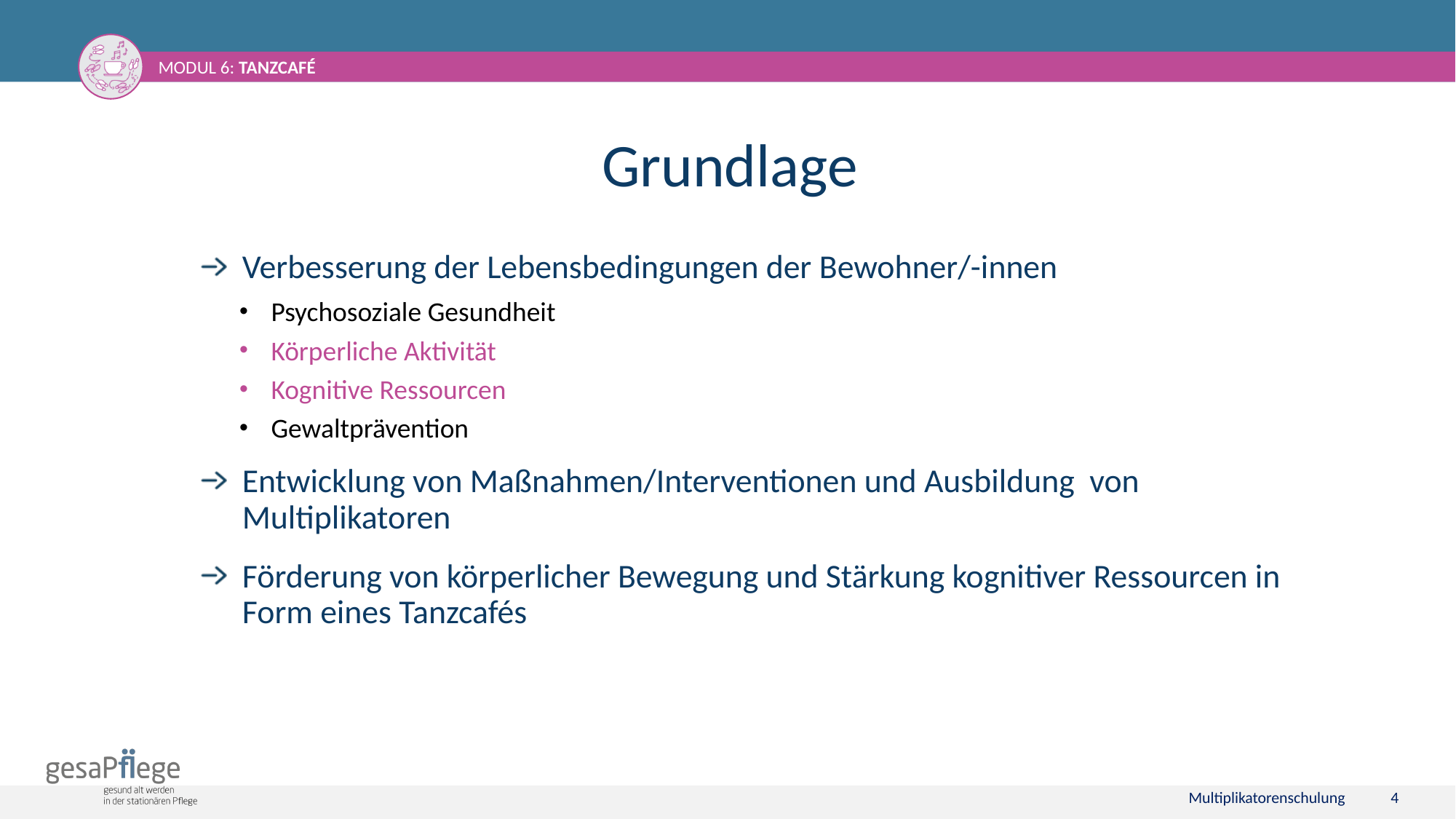

# Grundlage
Verbesserung der Lebensbedingungen der Bewohner/-innen
Psychosoziale Gesundheit
Körperliche Aktivität
Kognitive Ressourcen
Gewaltprävention
Entwicklung von Maßnahmen/Interventionen und Ausbildung  von Multiplikatoren
Förderung von körperlicher Bewegung und Stärkung kognitiver Ressourcen in Form eines Tanzcafés
Multiplikatorenschulung
4